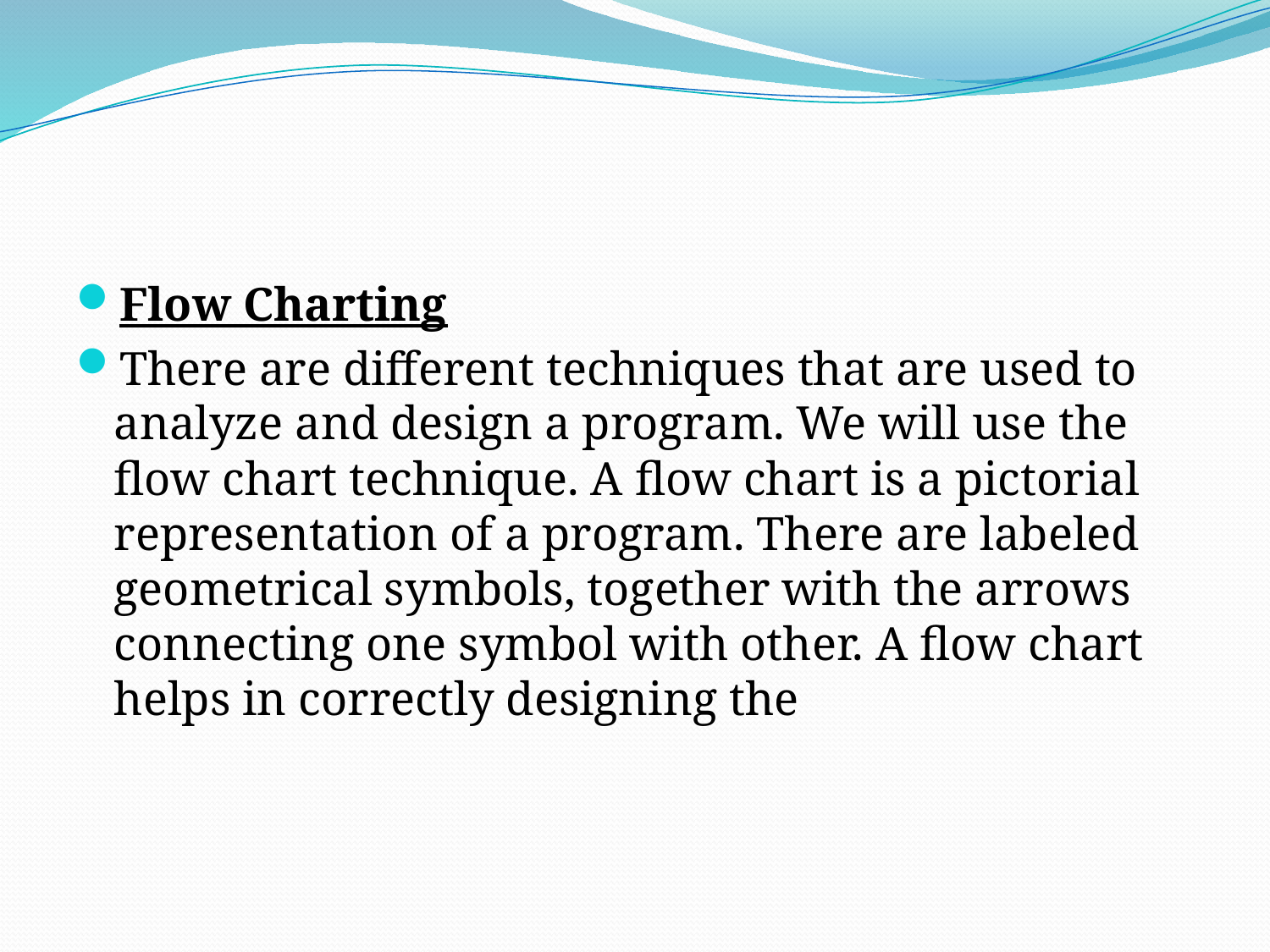

#
Flow Charting
There are different techniques that are used to analyze and design a program. We will use the ﬂow chart technique. A ﬂow chart is a pictorial representation of a program. There are labeled geometrical symbols, together with the arrows connecting one symbol with other. A ﬂow chart helps in correctly designing the